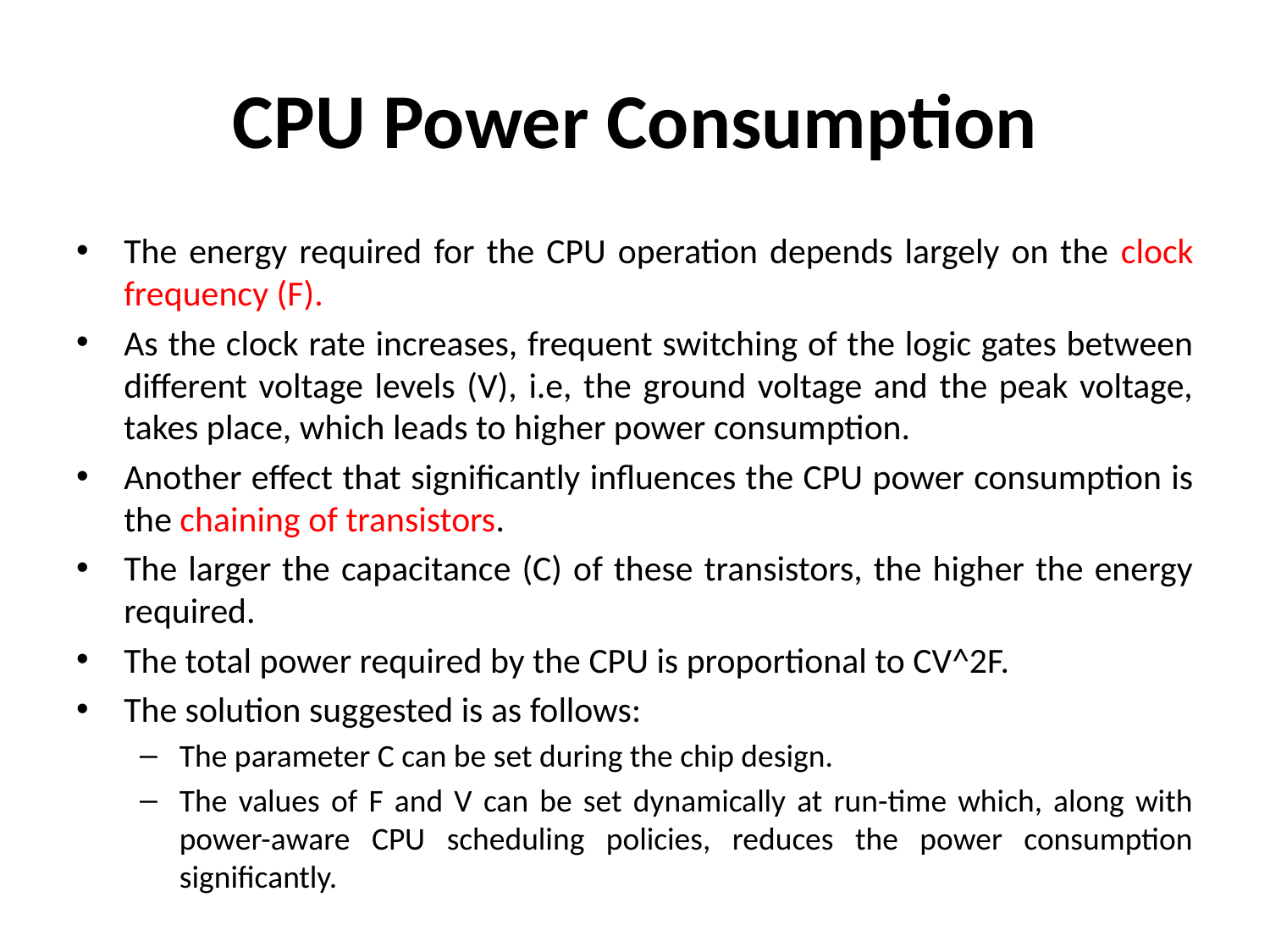

# CPU Power Consumption
The energy required for the CPU operation depends largely on the clock frequency (F).
As the clock rate increases, frequent switching of the logic gates between different voltage levels (V), i.e, the ground voltage and the peak voltage, takes place, which leads to higher power consumption.
Another effect that significantly influences the CPU power consumption is the chaining of transistors.
The larger the capacitance (C) of these transistors, the higher the energy required.
The total power required by the CPU is proportional to CV^2F.
The solution suggested is as follows:
The parameter C can be set during the chip design.
The values of F and V can be set dynamically at run-time which, along with power-aware CPU scheduling policies, reduces the power consumption significantly.